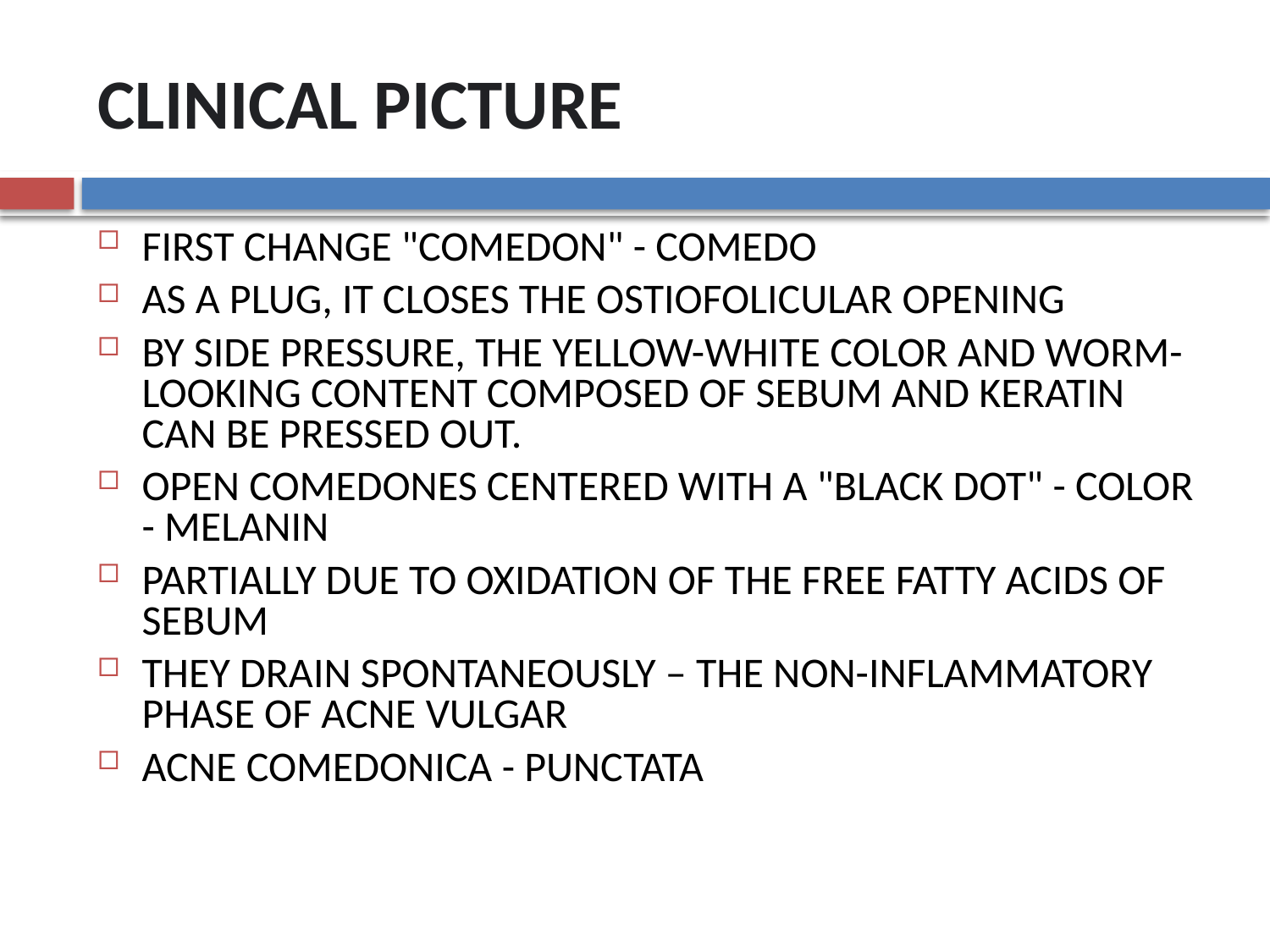

# CLINICAL PICTURE
FIRST CHANGE "COMEDON" - COMEDO
AS A PLUG, IT CLOSES THE OSTIOFOLICULAR OPENING
BY SIDE PRESSURE, THE YELLOW-WHITE COLOR AND WORM-LOOKING CONTENT COMPOSED OF SEBUM AND KERATIN CAN BE PRESSED OUT.
OPEN COMEDONES CENTERED WITH A "BLACK DOT" - COLOR - MELANIN
PARTIALLY DUE TO OXIDATION OF THE FREE FATTY ACIDS OF SEBUM
THEY DRAIN SPONTANEOUSLY – THE NON-INFLAMMATORY PHASE OF ACNE VULGAR
ACNE COMEDONICA - PUNCTATA